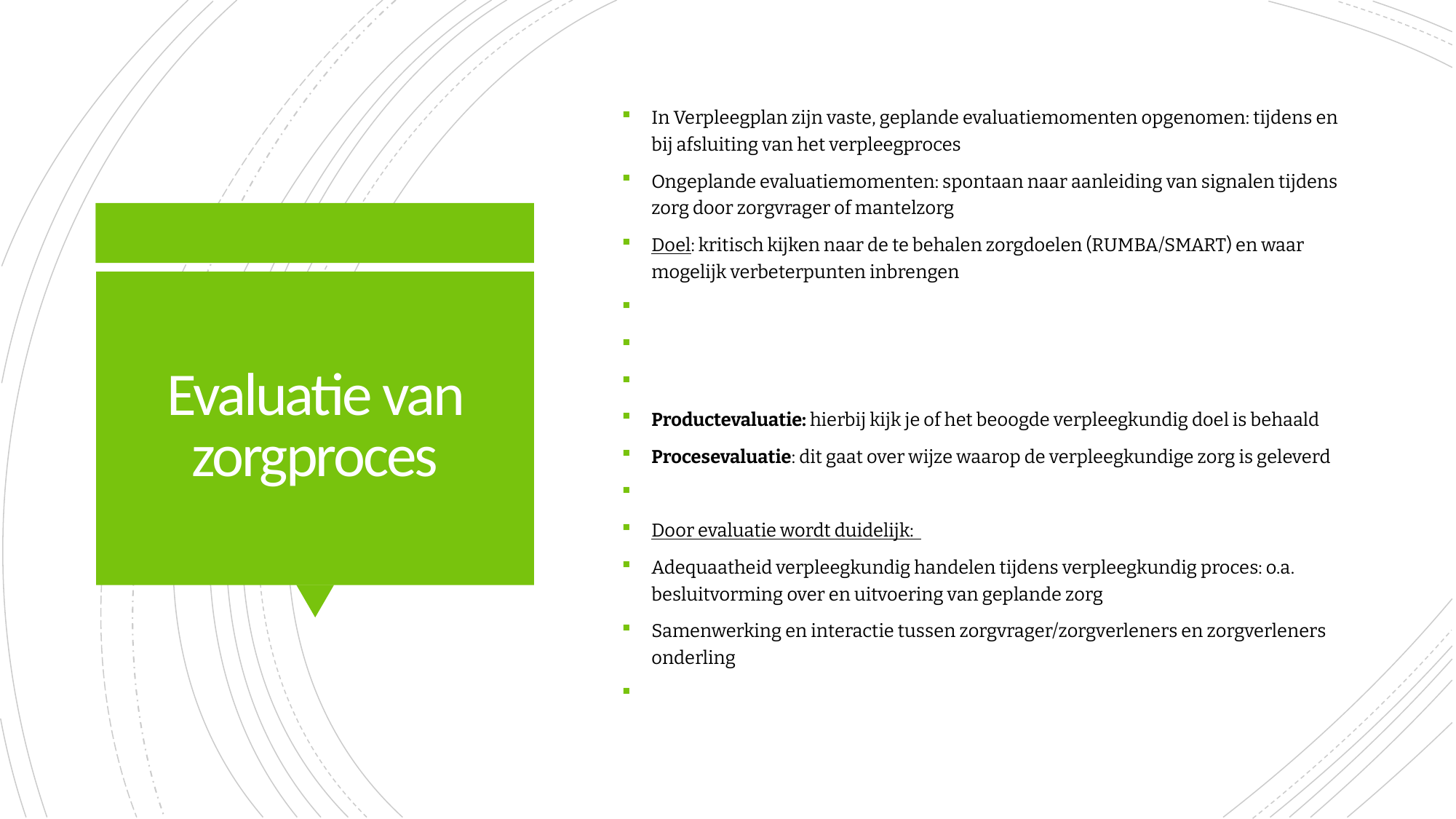

In Verpleegplan zijn vaste, geplande evaluatiemomenten opgenomen: tijdens en bij afsluiting van het verpleegproces ​
Ongeplande evaluatiemomenten: spontaan naar aanleiding van signalen tijdens zorg door zorgvrager of mantelzorg​
Doel: kritisch kijken naar de te behalen zorgdoelen (RUMBA/SMART) en waar mogelijk verbeterpunten inbrengen​
​
​
​
Productevaluatie: hierbij kijk je of het beoogde verpleegkundig doel is behaald​
Procesevaluatie: dit gaat over wijze waarop de verpleegkundige zorg is geleverd​
​
Door evaluatie wordt duidelijk:  ​
Adequaatheid verpleegkundig handelen tijdens verpleegkundig proces: o.a. besluitvorming over en uitvoering van geplande zorg​
Samenwerking en interactie tussen zorgvrager/zorgverleners en zorgverleners onderling​
​

# Evaluatie van zorgproces